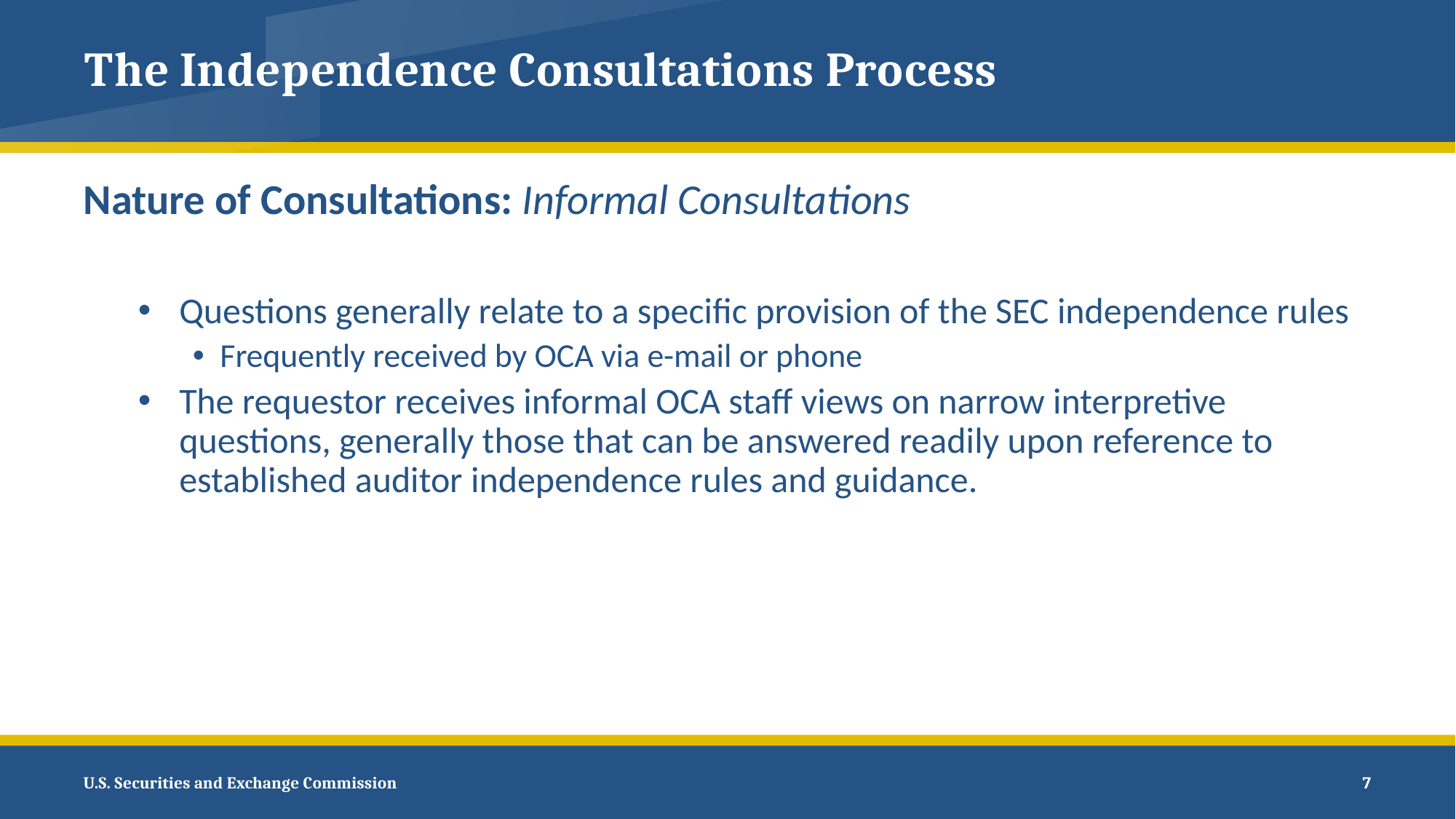

# The Independence Consultations Process
Nature of Consultations: Informal Consultations

Questions generally relate to a specific provision of the SEC independence rules
Frequently received by OCA via e-mail or phone
The requestor receives informal OCA staff views on narrow interpretive questions, generally those that can be answered readily upon reference to established auditor independence rules and guidance.

 7